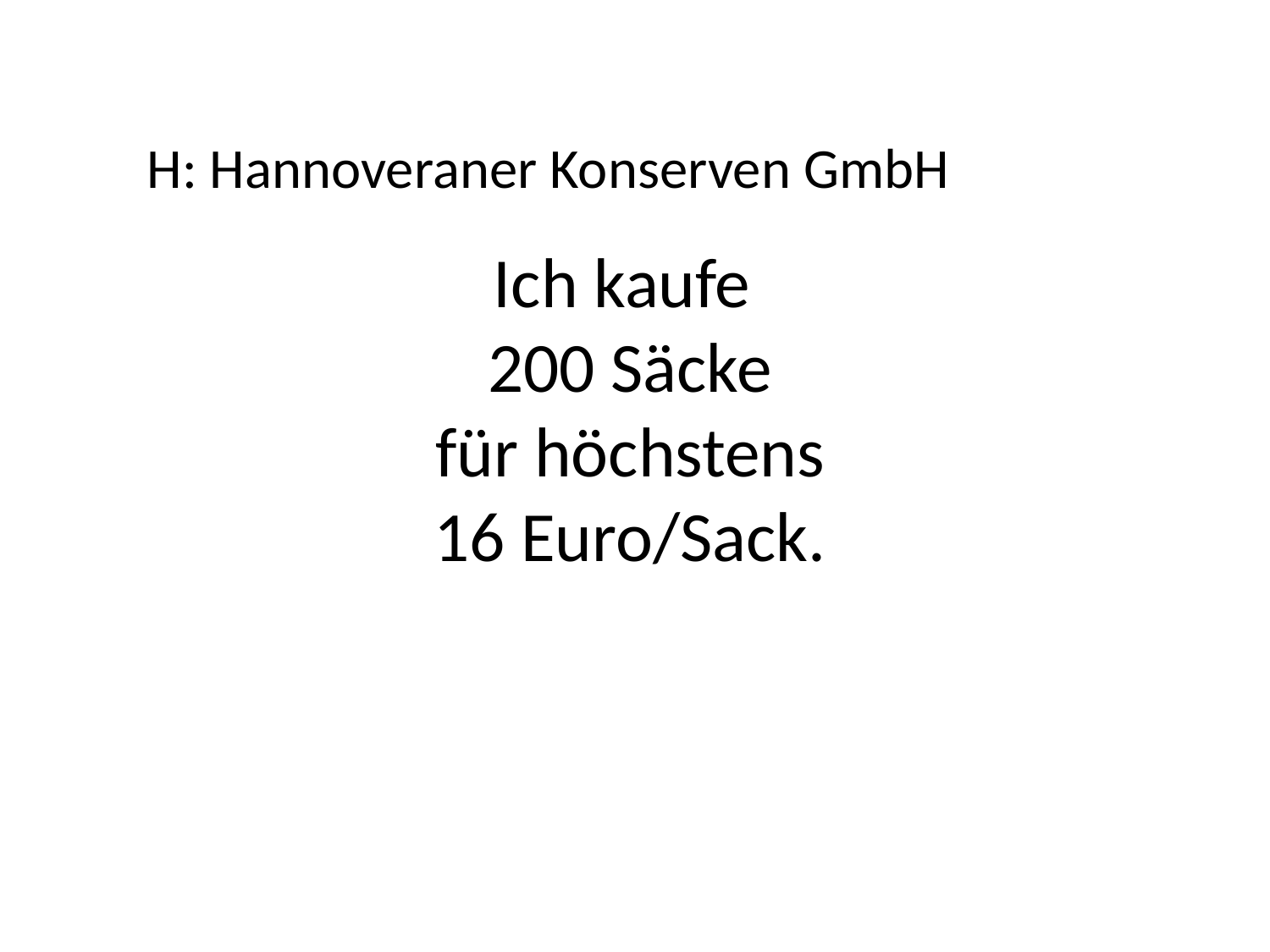

H: Hannoveraner Konserven GmbH

Ich kaufe
200 Säcke
für höchstens
16 Euro/Sack.